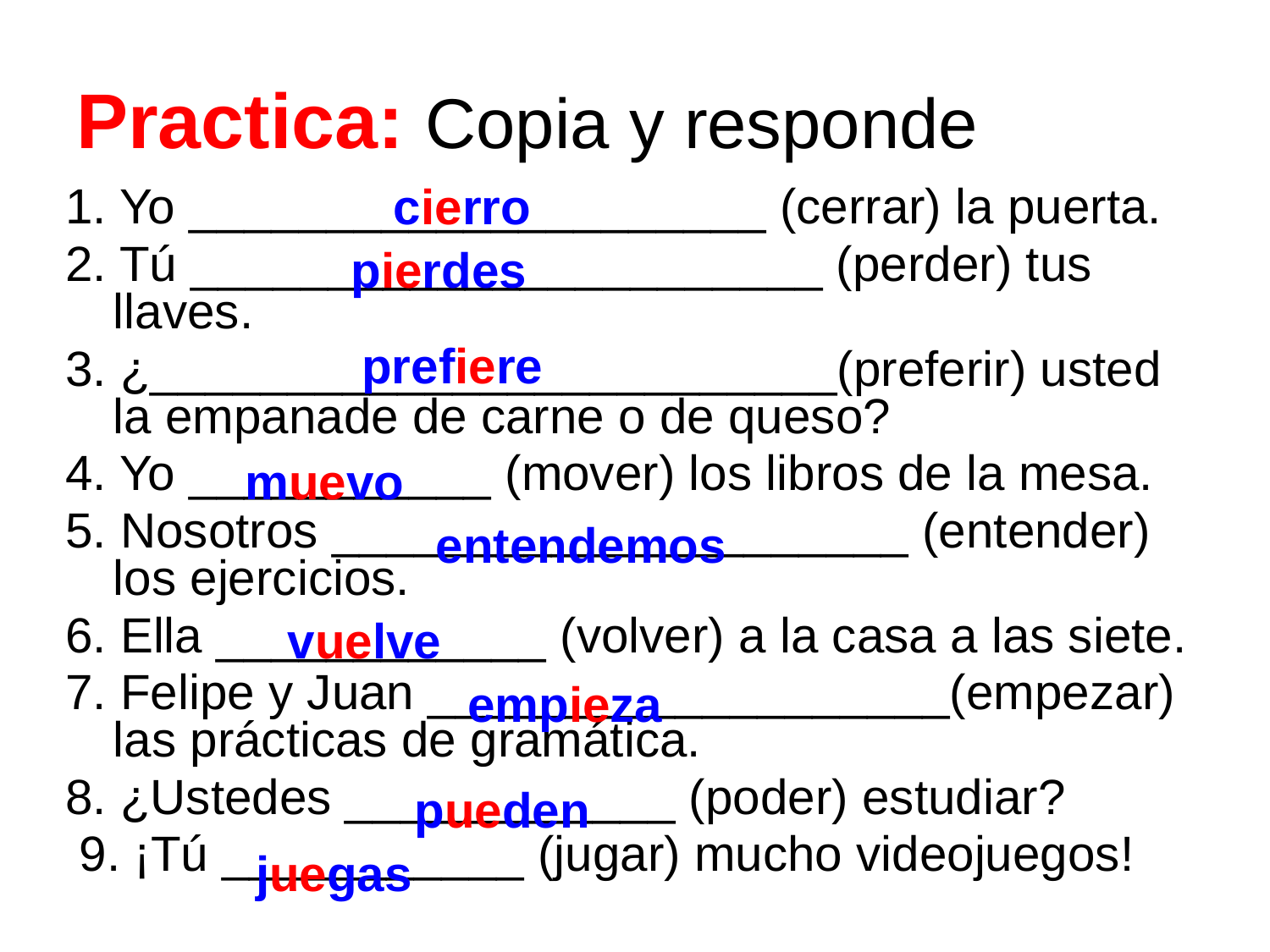

# Practica: Copia y responde
cierro
1. Yo _____________________ (cerrar) la puerta.
2. Tú _______________________ (perder) tus llaves.
3. ¿_________________________(preferir) usted la empanade de carne o de queso?
4. Yo ___________ (mover) los libros de la mesa.
5. Nosotros _____________________ (entender) los ejercicios.
6. Ella ____________ (volver) a la casa a las siete.
7. Felipe y Juan ___________________(empezar) las prácticas de gramática.
8. ¿Ustedes ____________ (poder) estudiar?
 9. ¡Tú ___________ (jugar) mucho videojuegos!
pierdes
prefiere
muevo
entendemos
vuelve
empieza
pueden
juegas